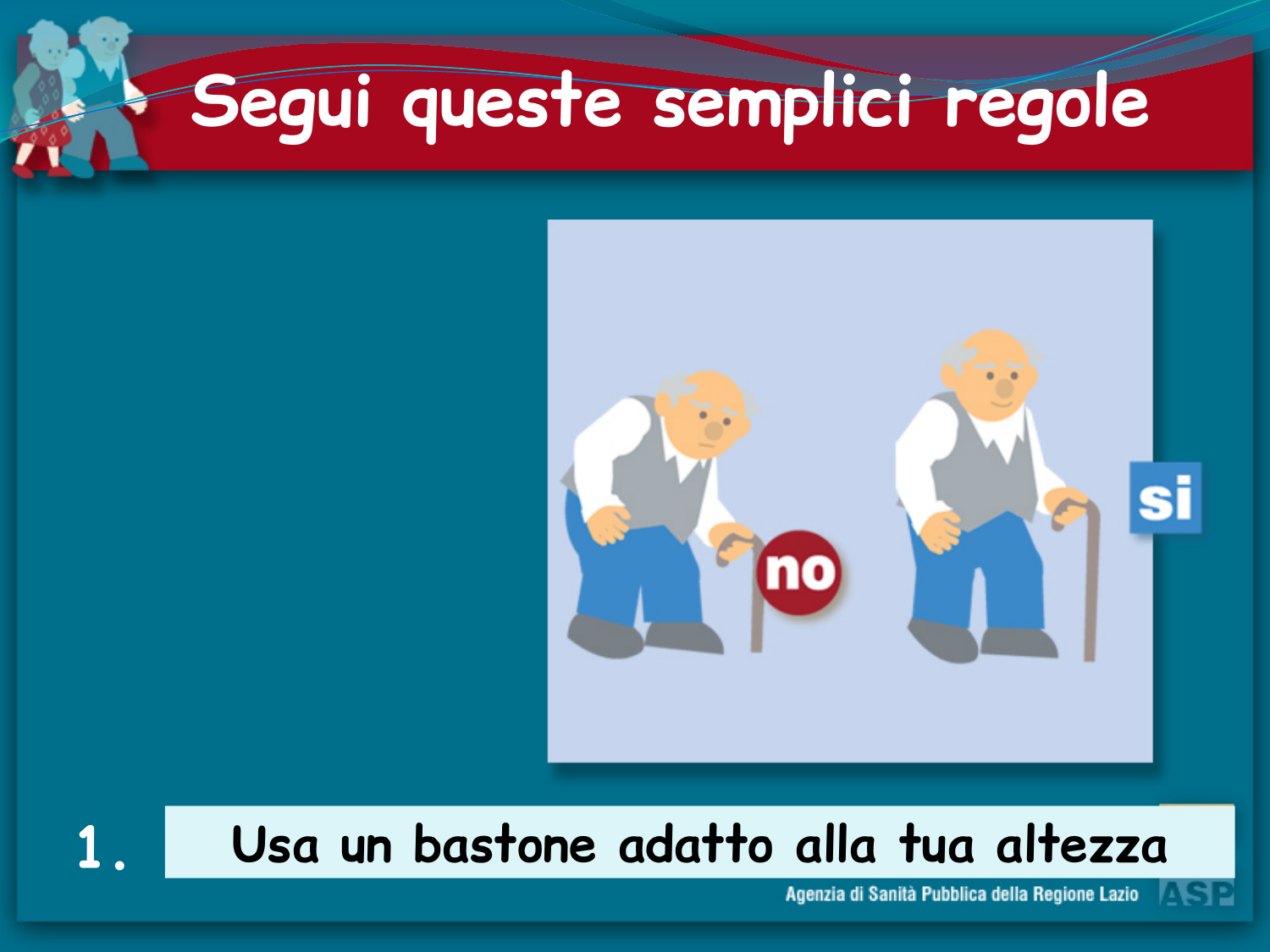

Segui queste semplici regole
1.
Usa un bastone adatto alla tua altezza